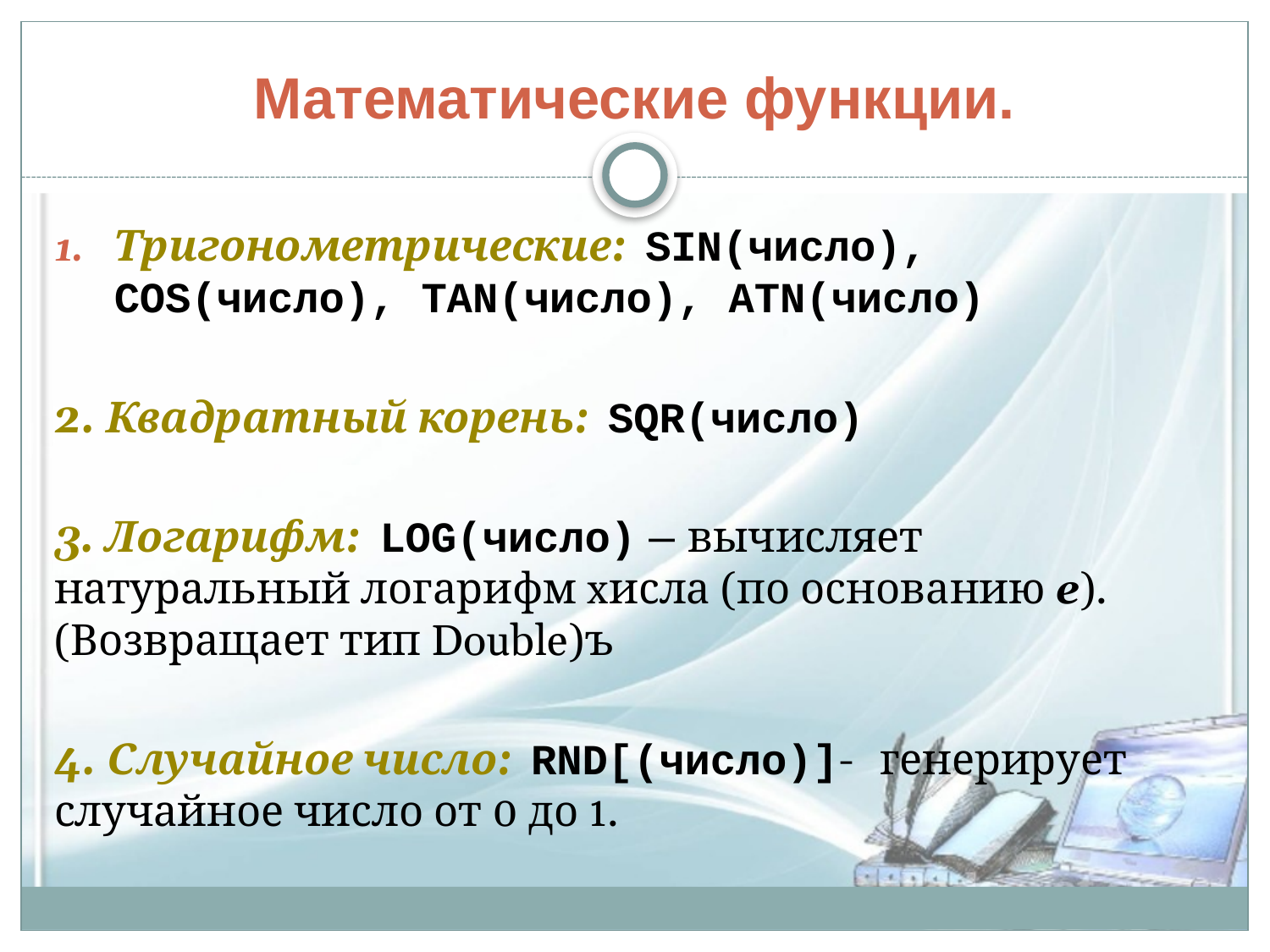

# Математические функции.
Тригонометрические:  SIN(число), COS(число), TAN(число), ATN(число)

2. Квадратный корень:  SQR(число)

3. Логарифм:  LOG(число) – вычисляет натуральный логарифм xисла (по основанию e). (Возвращает тип Double)ъ

4. Случайное число:  RND[(число)]- генерирует случайное число от 0 до 1.